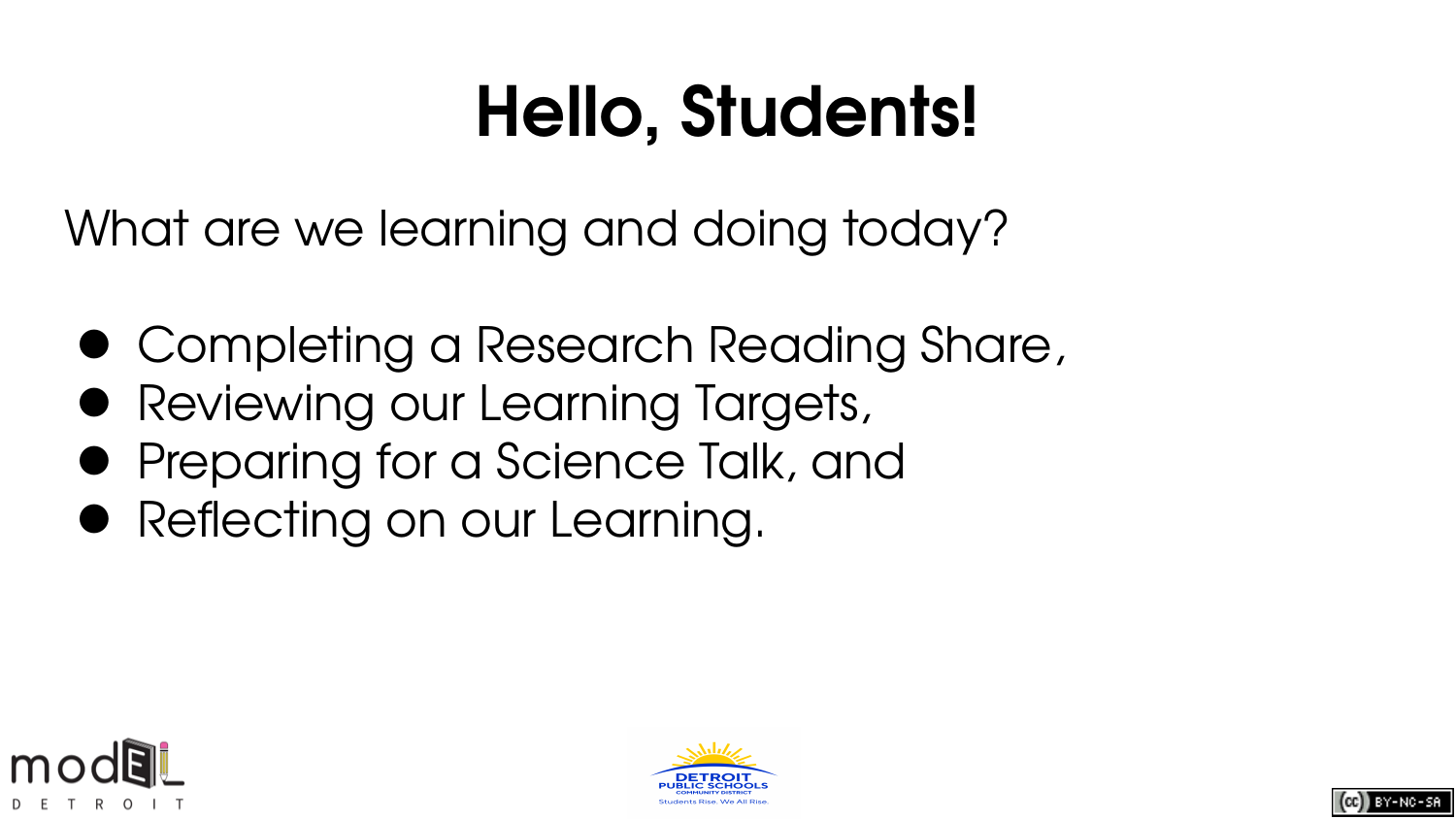

# Hello, Students!
What are we learning and doing today?

Completing a Research Reading Share,
Reviewing our Learning Targets,
Preparing for a Science Talk, and
Reflecting on our Learning.